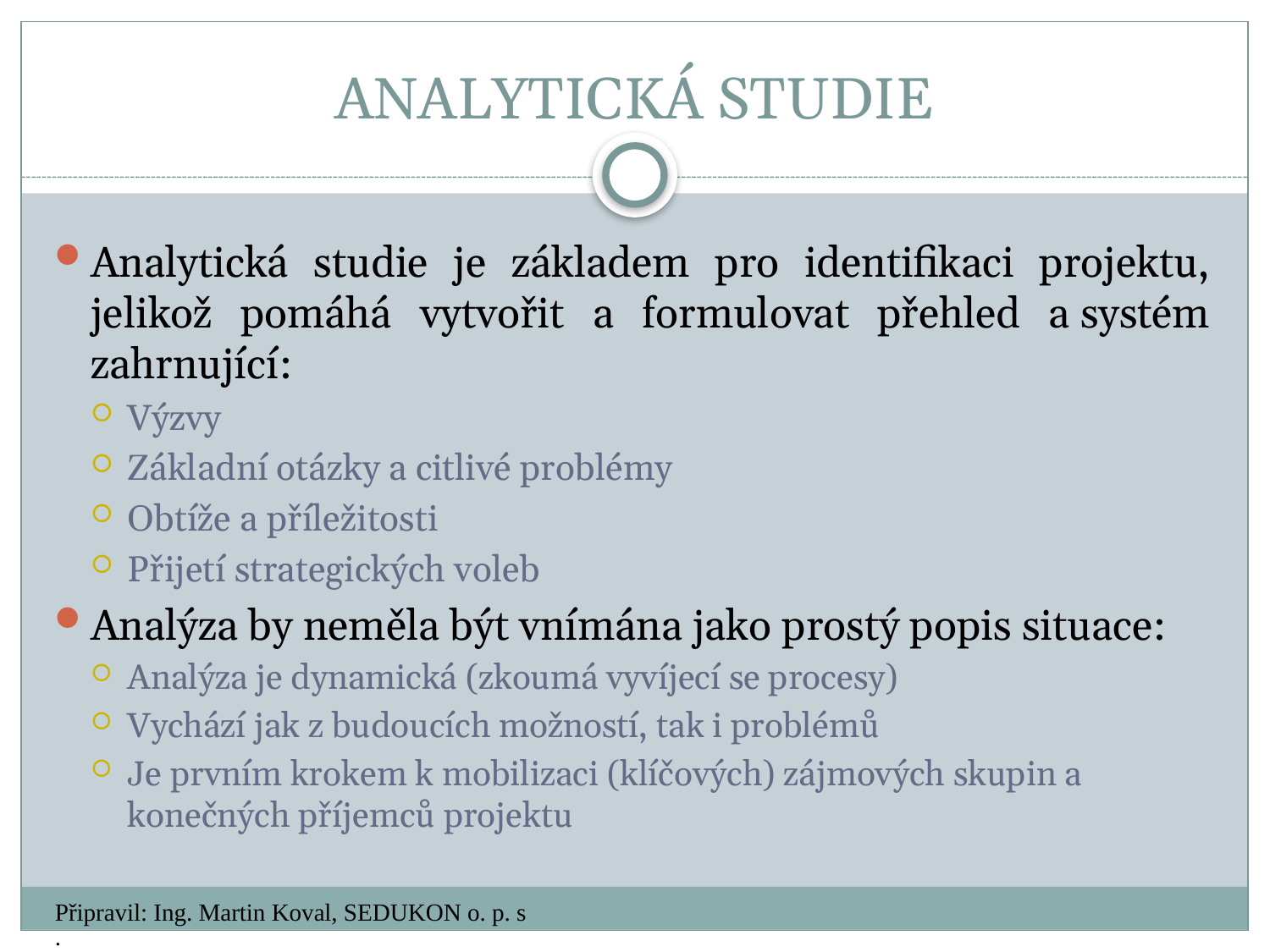

# ANALYTICKÁ STUDIE
Analytická studie je základem pro identifikaci projektu, jelikož pomáhá vytvořit a formulovat přehled a systém zahrnující:
Výzvy
Základní otázky a citlivé problémy
Obtíže a příležitosti
Přijetí strategických voleb
Analýza by neměla být vnímána jako prostý popis situace:
Analýza je dynamická (zkoumá vyvíjecí se procesy)
Vychází jak z budoucích možností, tak i problémů
Je prvním krokem k mobilizaci (klíčových) zájmových skupin a konečných příjemců projektu

Připravil: Ing. Martin Koval, SEDUKON o. p. s.